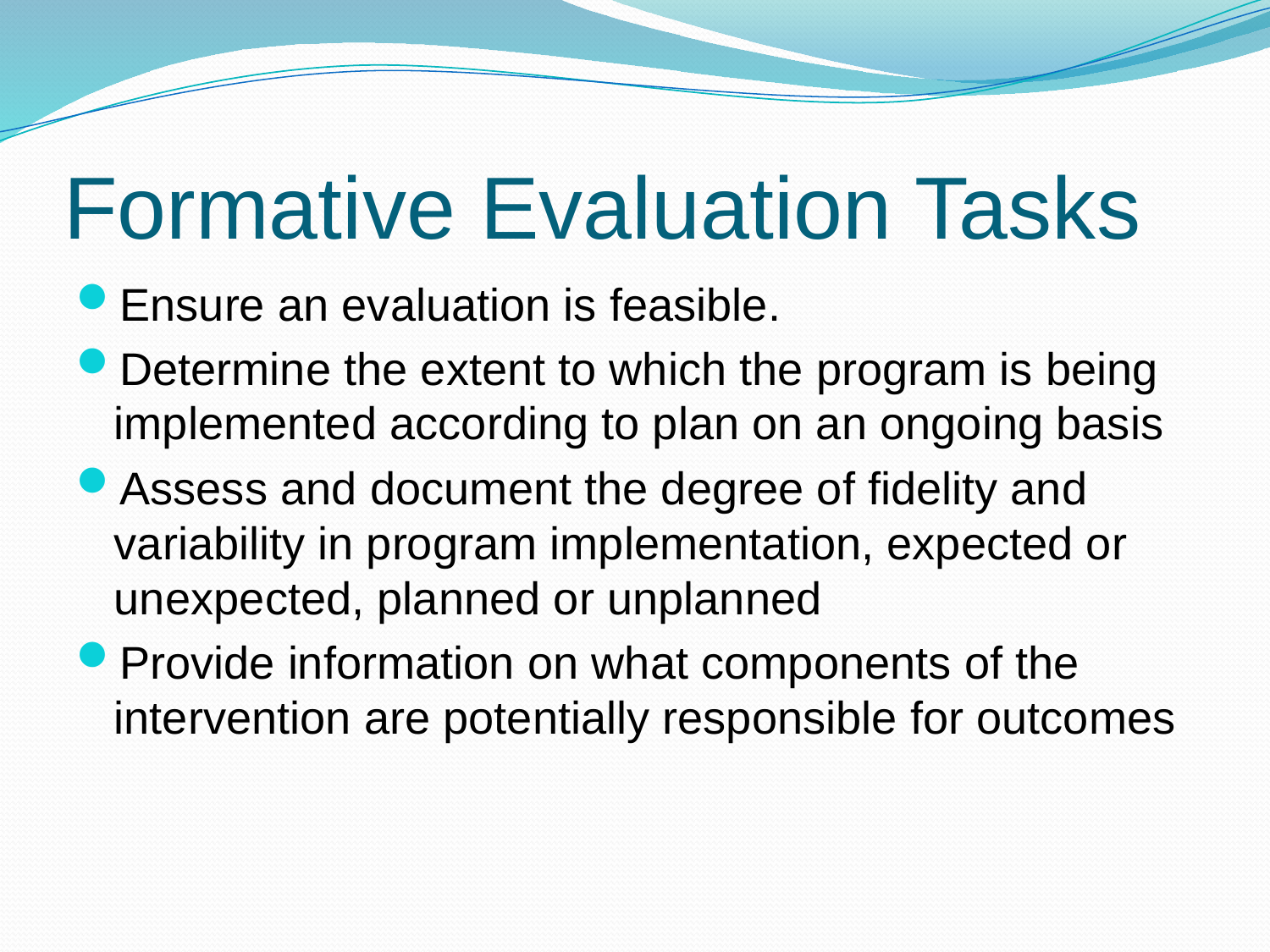

# Formative Evaluation Tasks
Ensure an evaluation is feasible.
Determine the extent to which the program is being implemented according to plan on an ongoing basis
Assess and document the degree of fidelity and variability in program implementation, expected or unexpected, planned or unplanned
Provide information on what components of the intervention are potentially responsible for outcomes